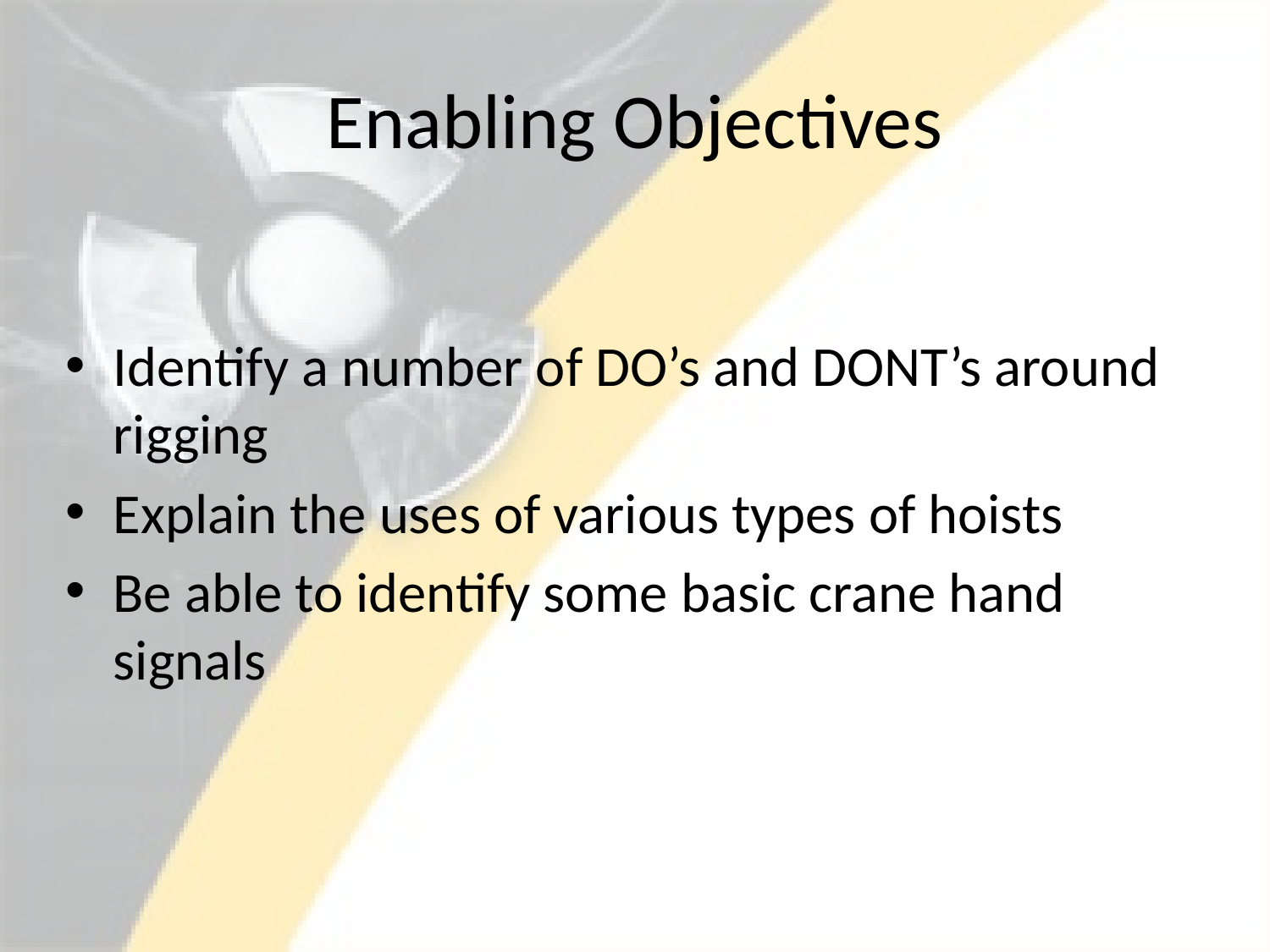

# Enabling Objectives
Identify a number of DO’s and DONT’s around rigging
Explain the uses of various types of hoists
Be able to identify some basic crane hand signals